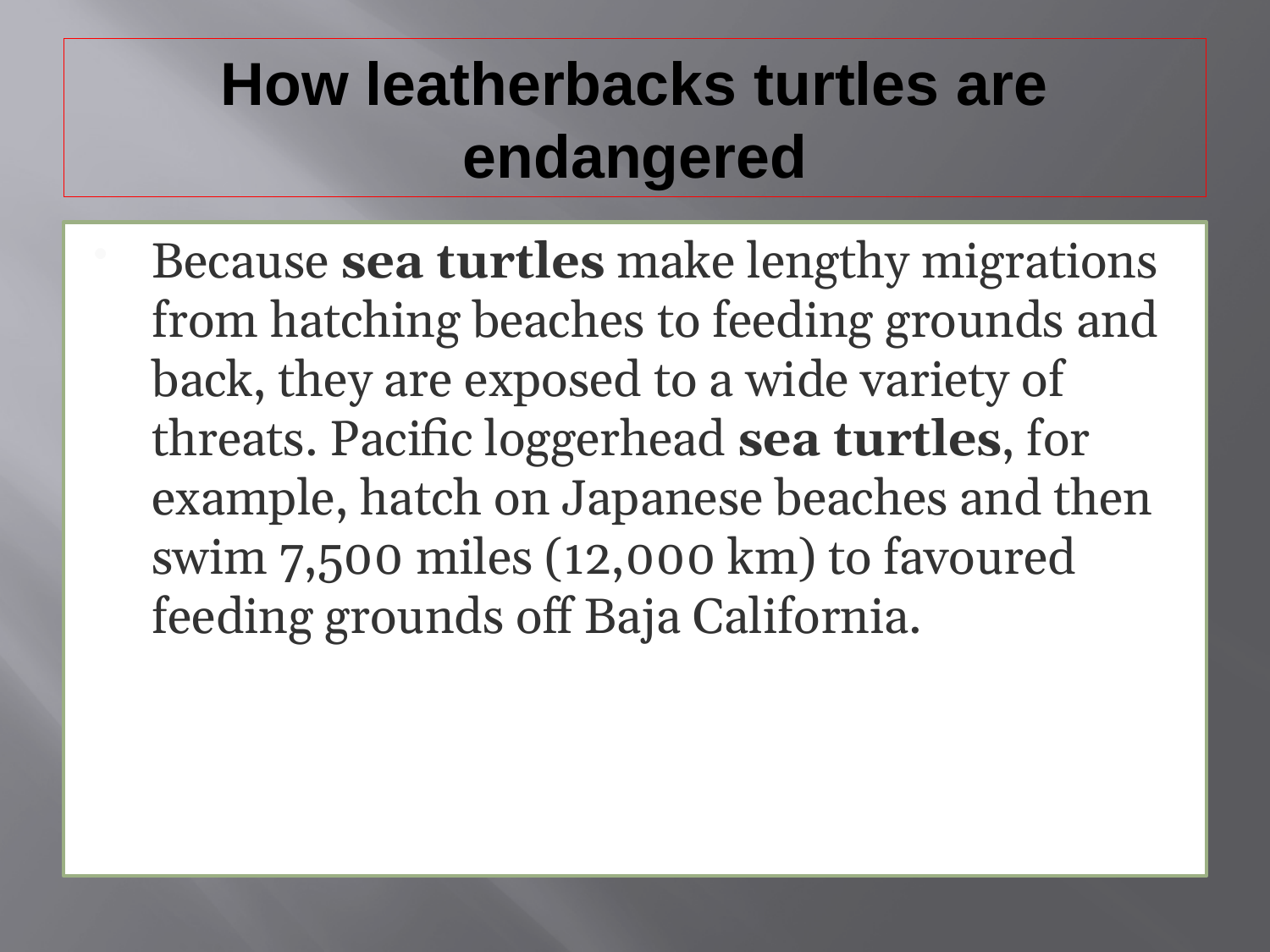

# How leatherbacks turtles are endangered
Because sea turtles make lengthy migrations from hatching beaches to feeding grounds and back, they are exposed to a wide variety of threats. Pacific loggerhead sea turtles, for example, hatch on Japanese beaches and then swim 7,500 miles (12,000 km) to favoured feeding grounds off Baja California.